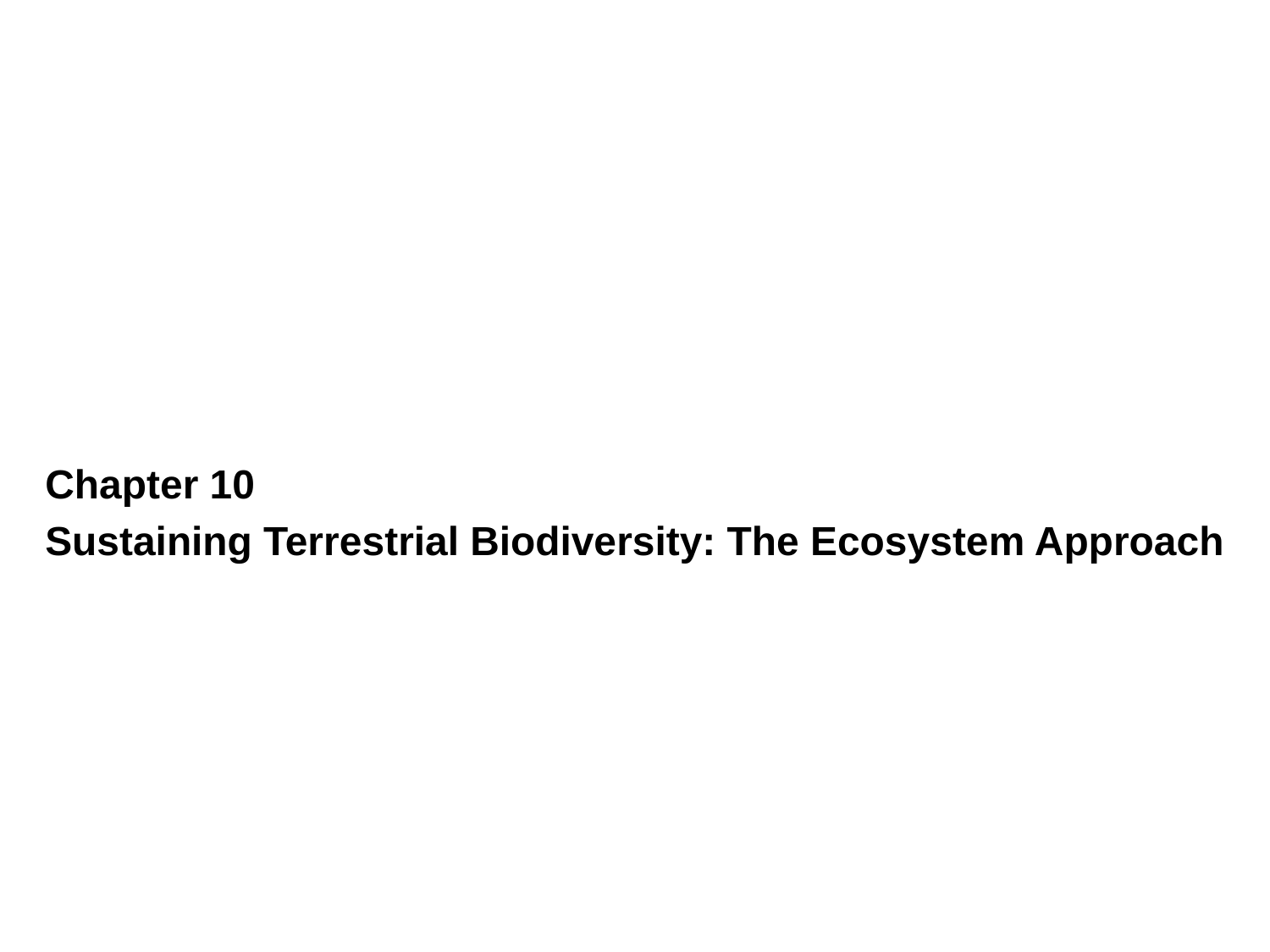

Chapter 10
Sustaining Terrestrial Biodiversity: The Ecosystem Approach